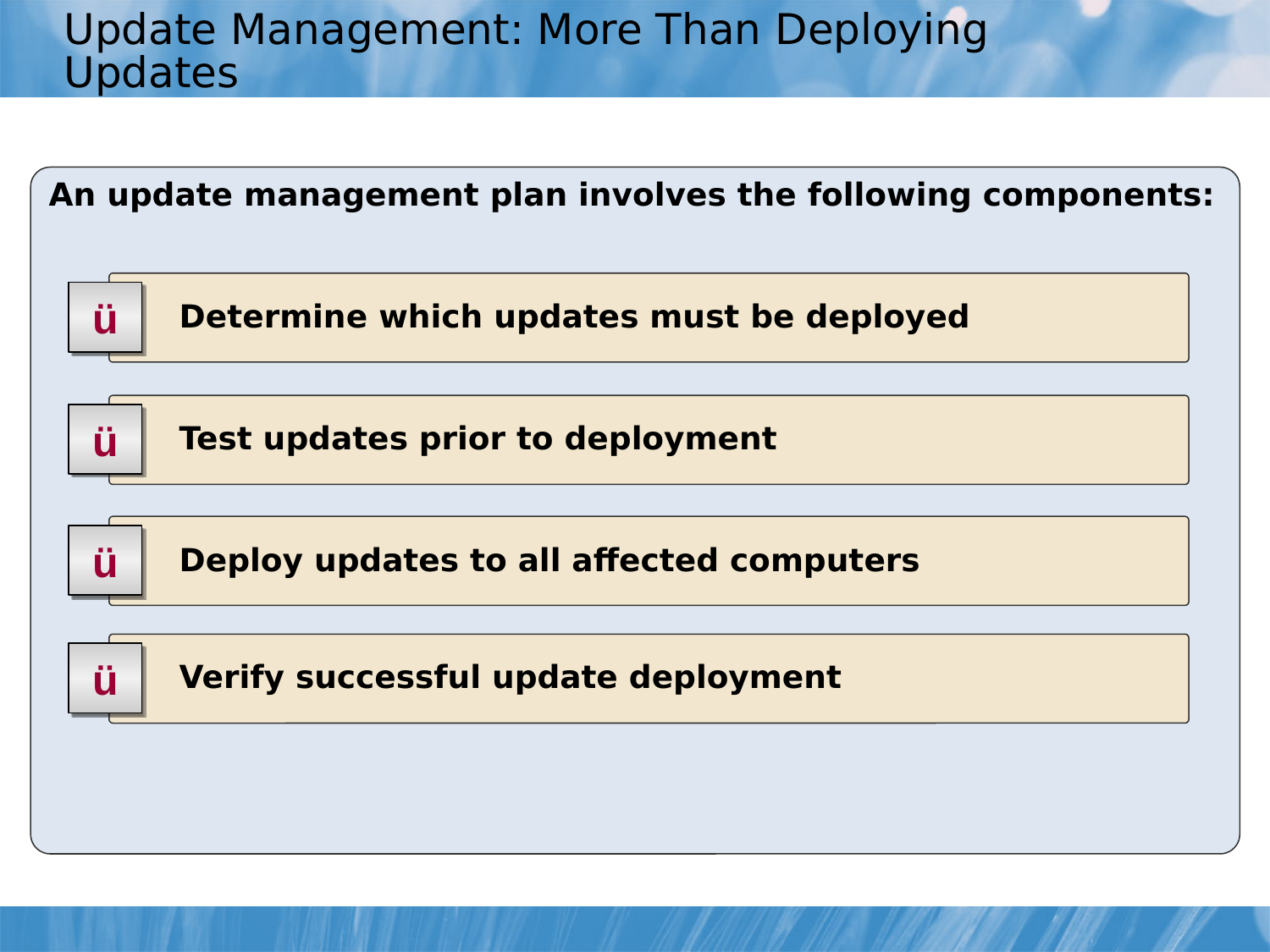

# Update Management: More Than Deploying Updates
An update management plan involves the following components:

	   Determine which updates must be deployed
ü
	   Test updates prior to deployment
ü
	   Deploy updates to all affected computers
ü
	   Verify successful update deployment
ü